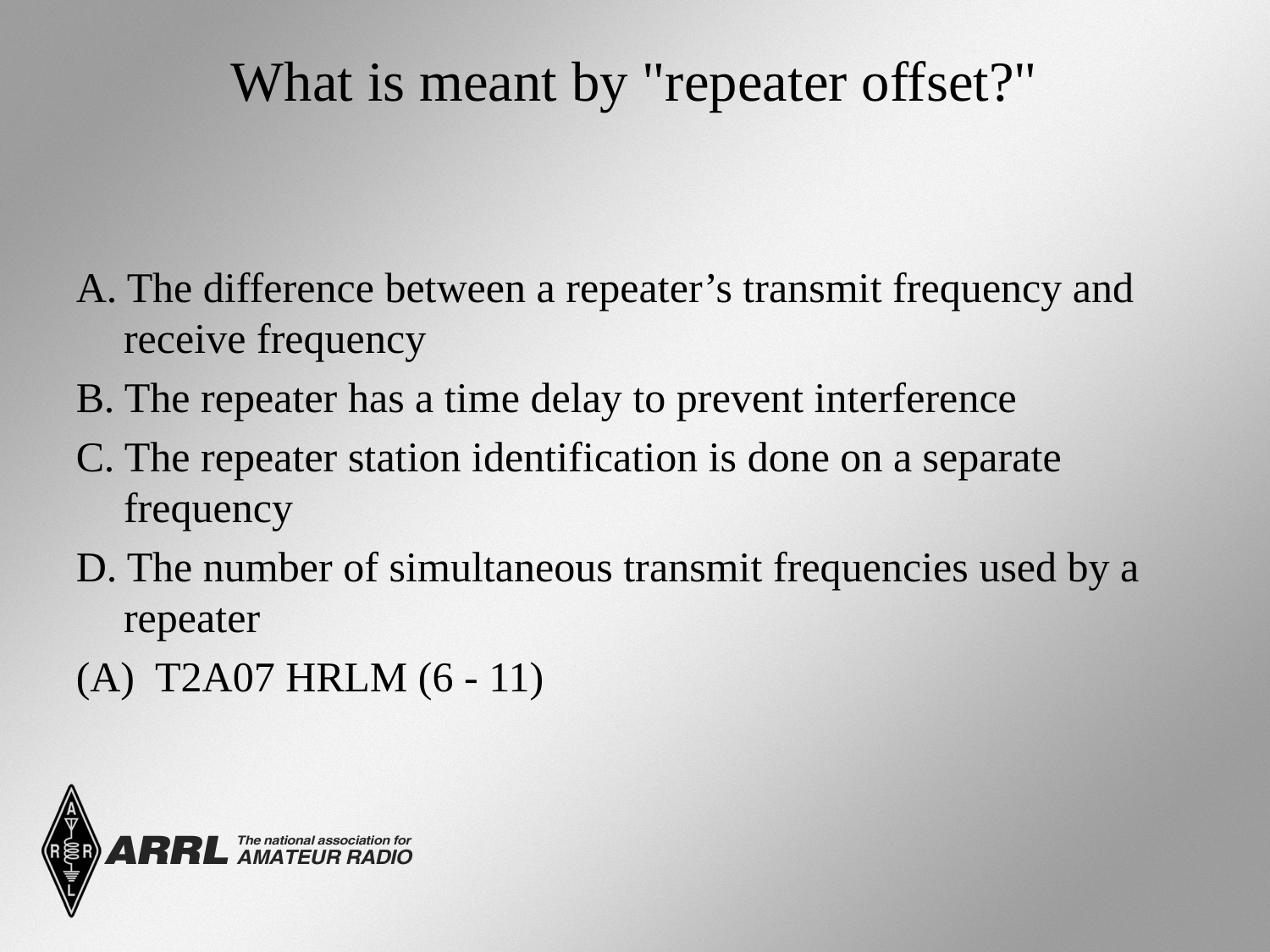

# What is meant by "repeater offset?"
A. The difference between a repeater’s transmit frequency and receive frequency
B. The repeater has a time delay to prevent interference
C. The repeater station identification is done on a separate frequency
D. The number of simultaneous transmit frequencies used by a repeater
(A)  T2A07 HRLM (6 - 11)